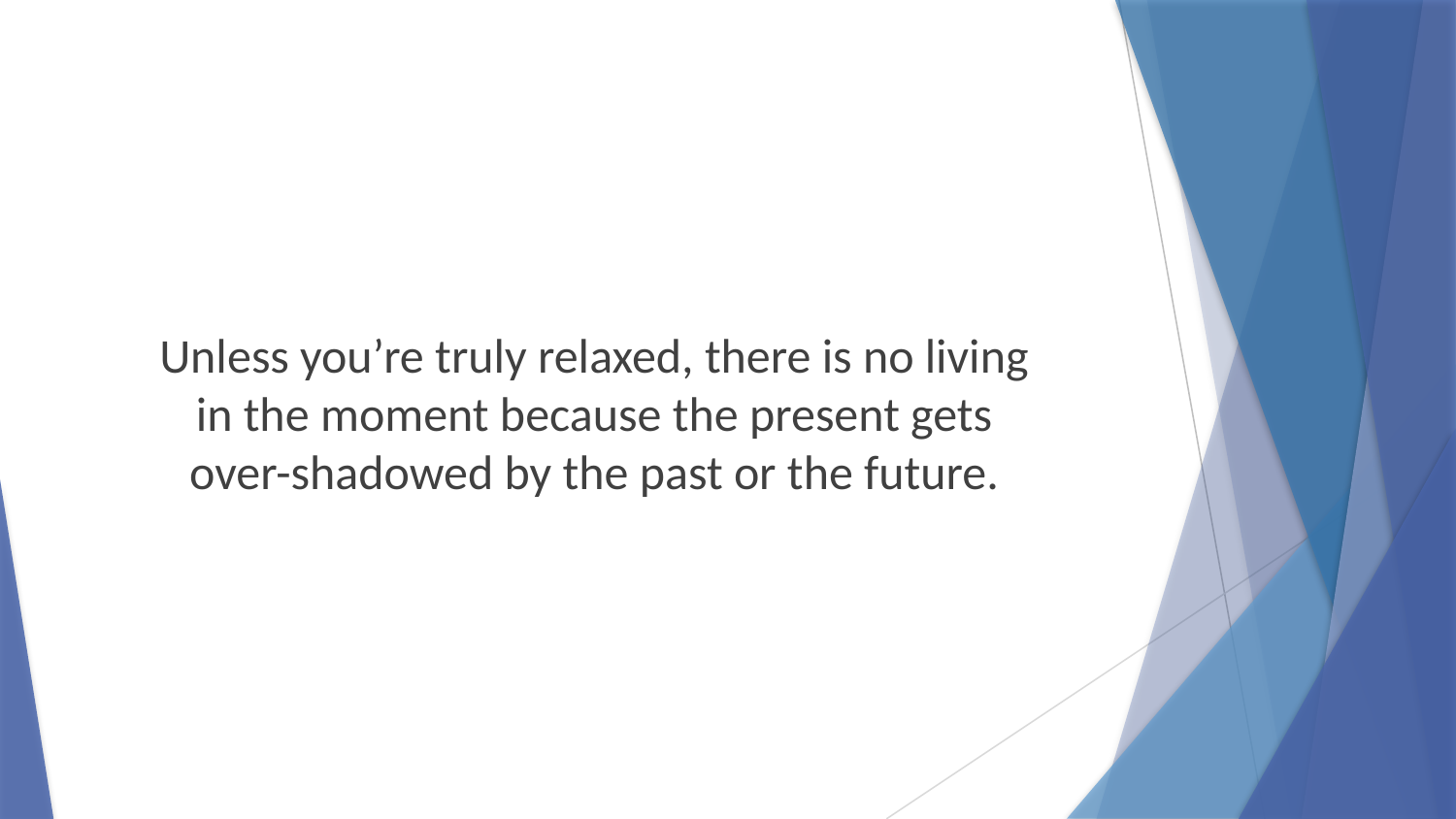

Unless you’re truly relaxed, there is no living
in the moment because the present gets
over-shadowed by the past or the future.